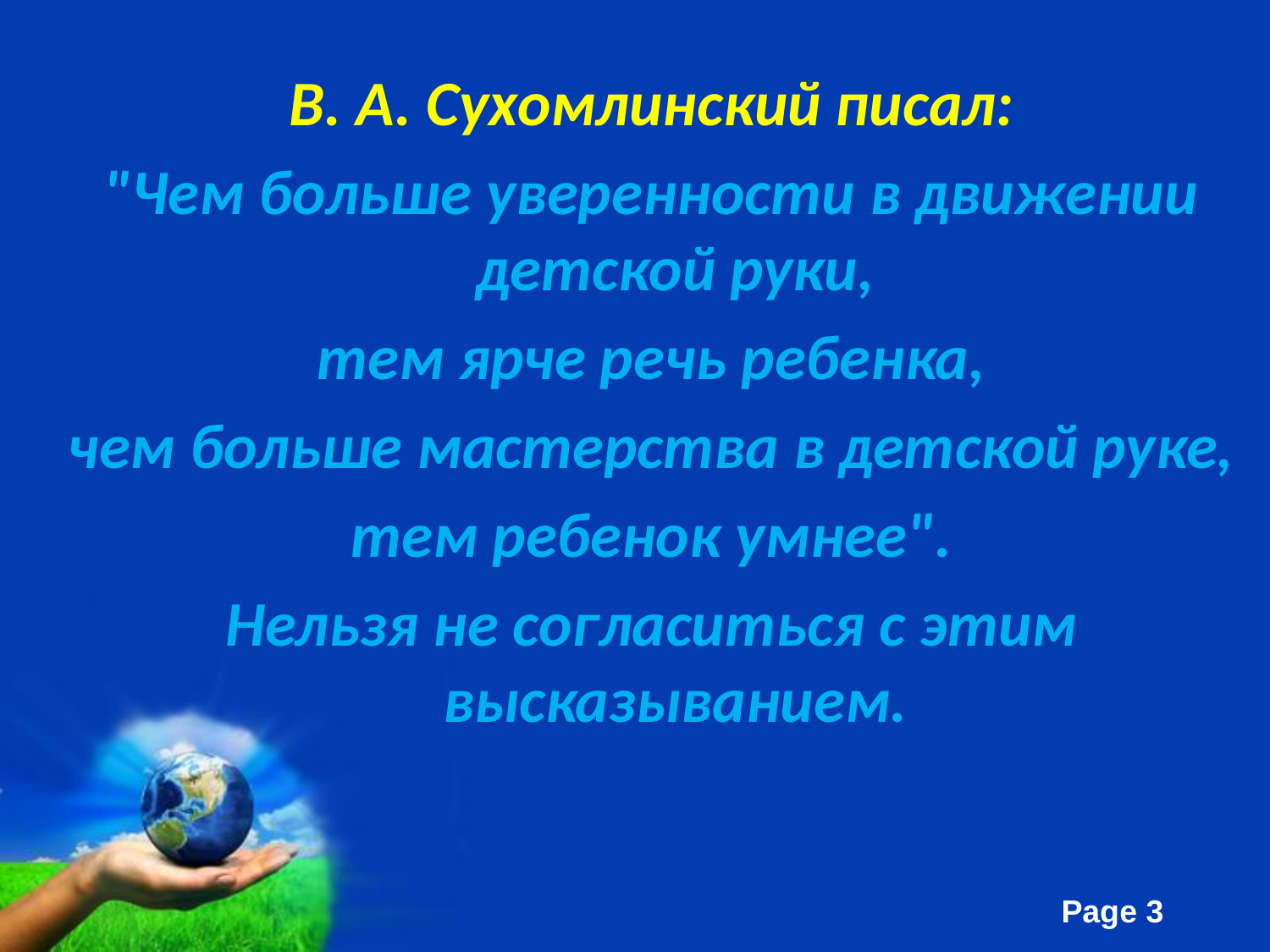

В. А. Сухомлинский писал:
"Чем больше уверенности в движении детской руки,
тем ярче речь ребенка,
чем больше мастерства в детской руке,
тем ребенок умнее".
Нельзя не согласиться с этим высказыванием.